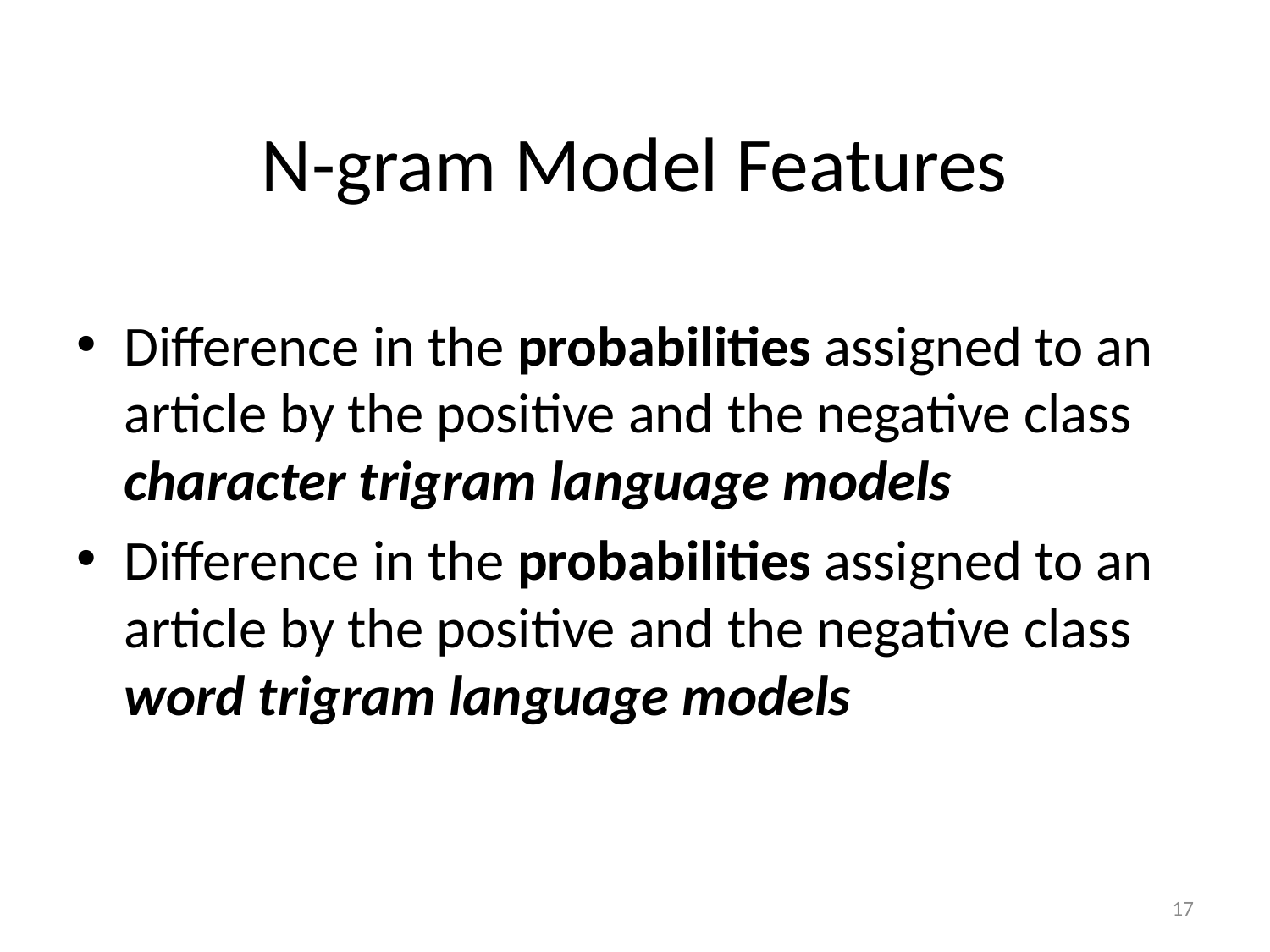

# N-gram Model Features
Difference in the probabilities assigned to an article by the positive and the negative class character trigram language models
Difference in the probabilities assigned to an article by the positive and the negative class word trigram language models

17